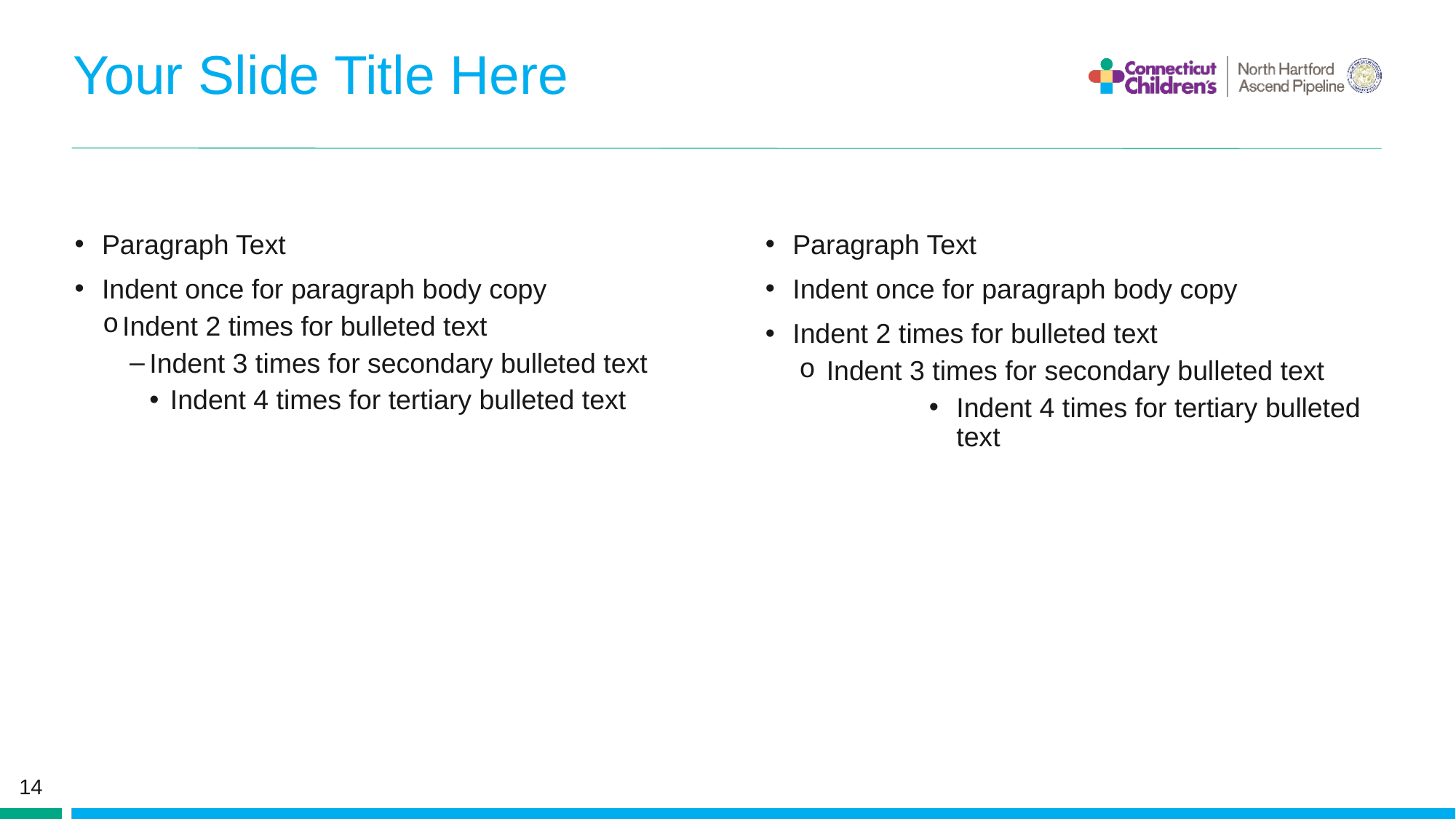

# Your Slide Title Here

Paragraph Text
Indent once for paragraph body copy
Indent 2 times for bulleted text
Indent 3 times for secondary bulleted text
Indent 4 times for tertiary bulleted text

Paragraph Text
Indent once for paragraph body copy
Indent 2 times for bulleted text
Indent 3 times for secondary bulleted text
Indent 4 times for tertiary bulleted text

14